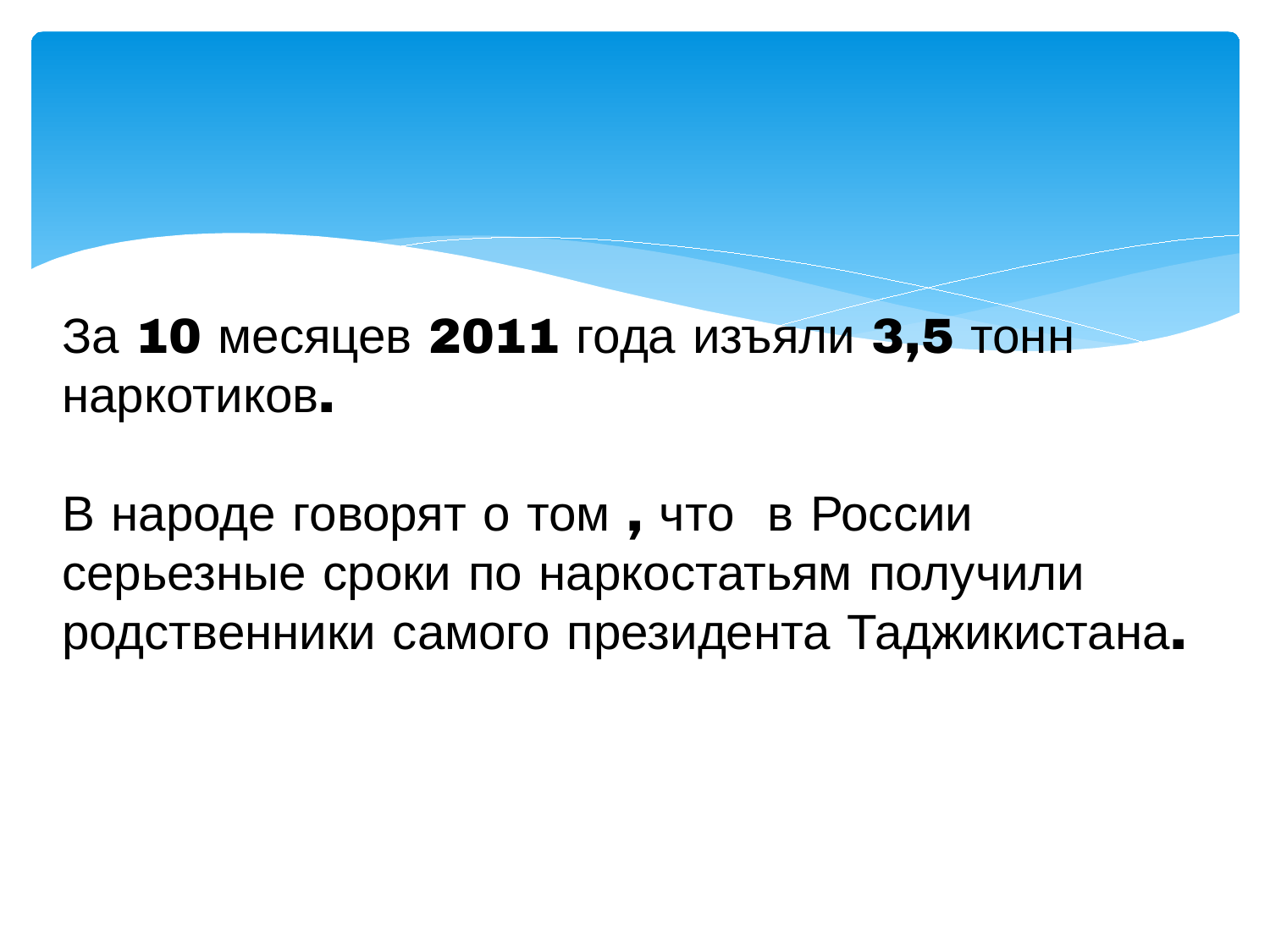

#
За 10 месяцев 2011 года изъяли 3,5 тонн наркотиков.

В народе говорят о том , что  в России серьезные сроки по наркостатьям получили родственники самого президента Таджикистана.